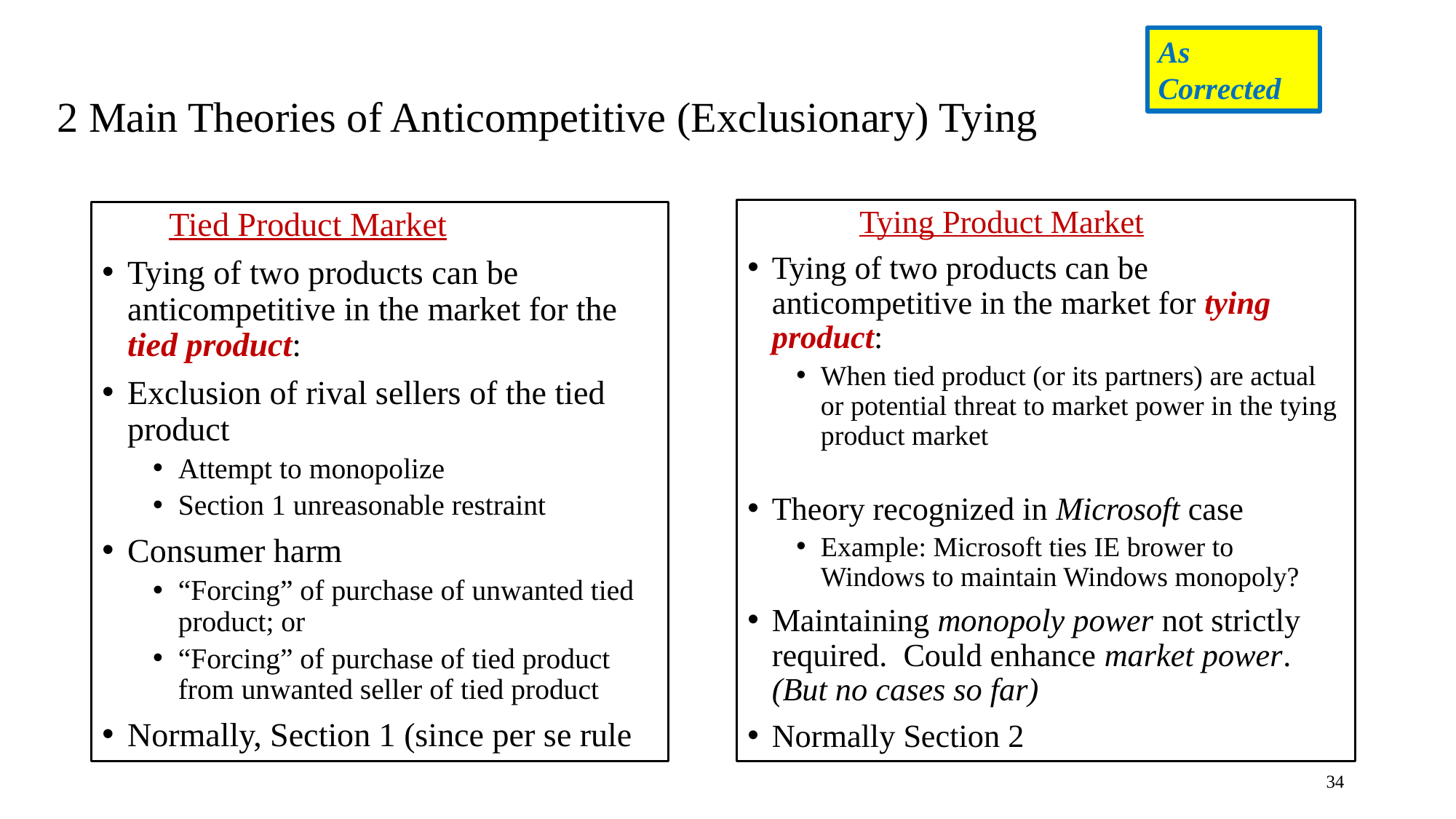

As Corrected
# 2 Main Theories of Anticompetitive (Exclusionary) Tying
              Tying Product Market
Tying of two products can be anticompetitive in the market for tying product:
When tied product (or its partners) are actual or potential threat to market power in the tying product market
Theory recognized in Microsoft case
Example: Microsoft ties IE brower to Windows to maintain Windows monopoly?
Maintaining monopoly power not strictly required.  Could enhance market power.  (But no cases so far)
Normally Section 2

        Tied Product Market
Tying of two products can be anticompetitive in the market for the tied product:
Exclusion of rival sellers of the tied product
Attempt to monopolize
Section 1 unreasonable restraint
Consumer harm
“Forcing” of purchase of unwanted tied product; or
“Forcing” of purchase of tied product from unwanted seller of tied product
Normally, Section 1 (since per se rule
34